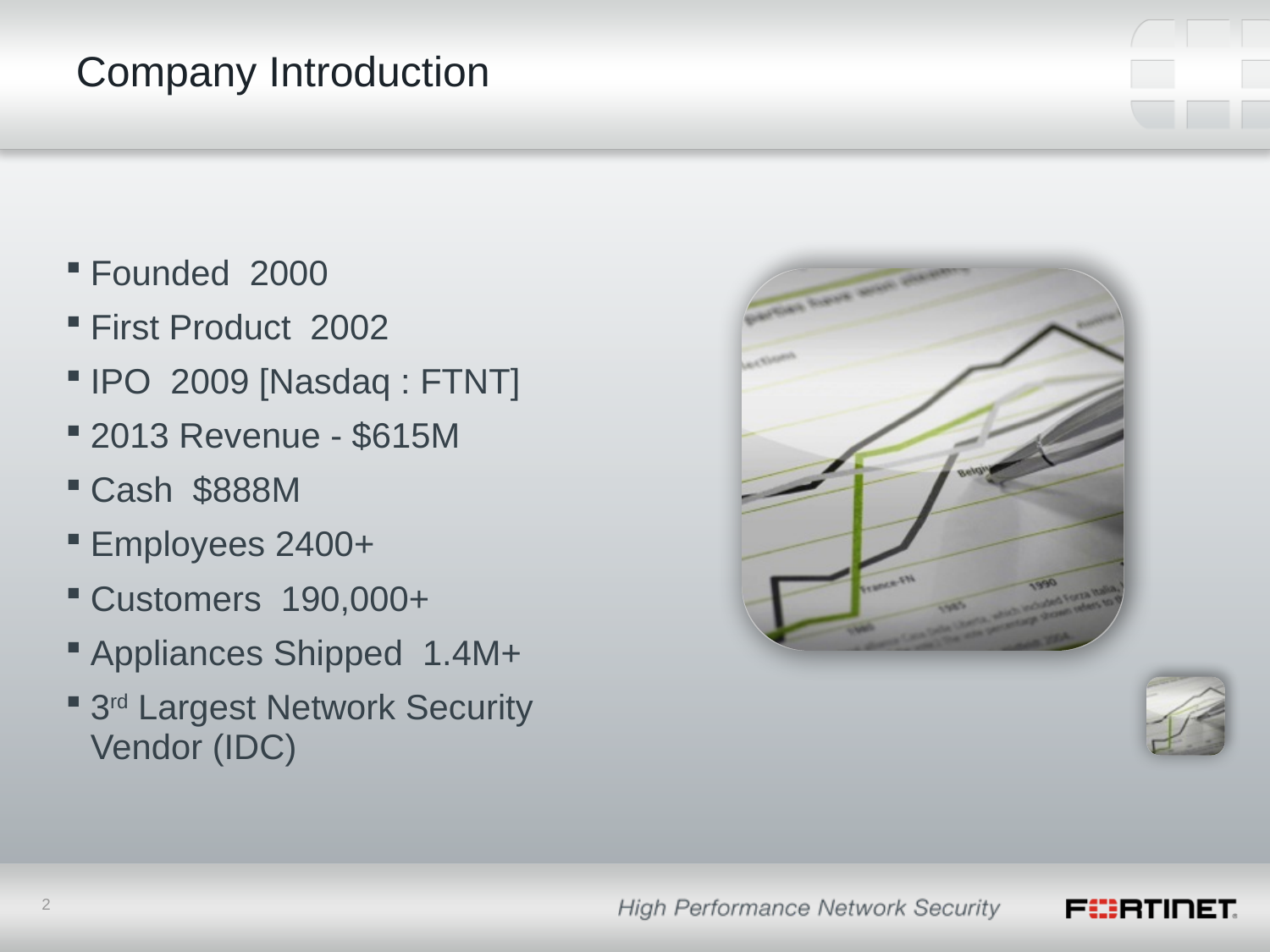

# Company Introduction
Founded  2000
First Product  2002
IPO  2009 [Nasdaq : FTNT]
2013 Revenue - $615M
Cash  $888M
Employees 2400+
Customers  190,000+
Appliances Shipped  1.4M+
3rd Largest Network Security Vendor (IDC)